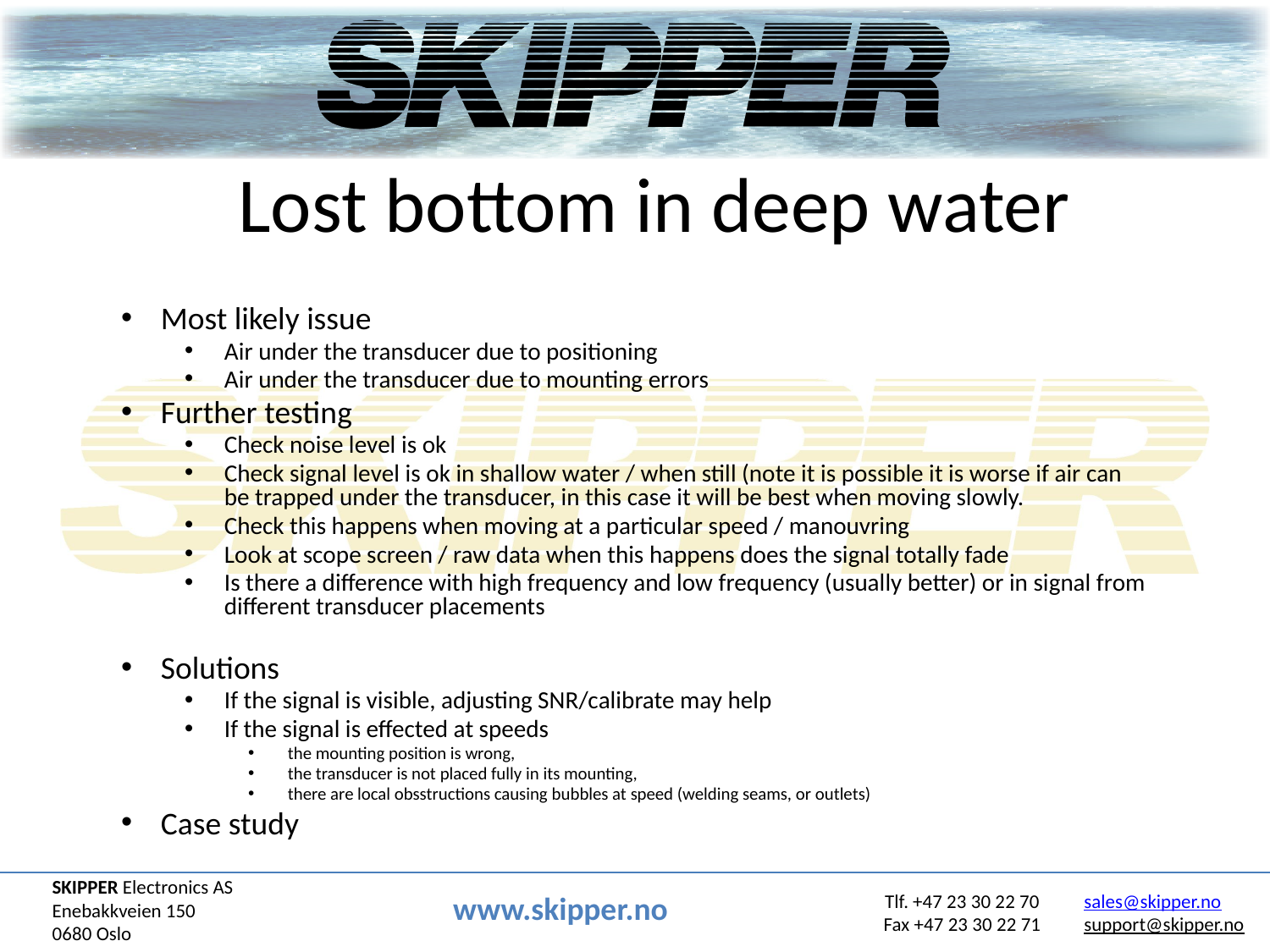

# Lost bottom in deep water

Most likely issue
Air under the transducer due to positioning
Air under the transducer due to mounting errors
Further testing
Check noise level is ok
Check signal level is ok in shallow water / when still (note it is possible it is worse if air can be trapped under the transducer, in this case it will be best when moving slowly.
Check this happens when moving at a particular speed / manouvring
Look at scope screen / raw data when this happens does the signal totally fade
Is there a difference with high frequency and low frequency (usually better) or in signal from different transducer placements

Solutions
If the signal is visible, adjusting SNR/calibrate may help
If the signal is effected at speeds
the mounting position is wrong,
the transducer is not placed fully in its mounting,
there are local obsstructions causing bubbles at speed (welding seams, or outlets)
Case study